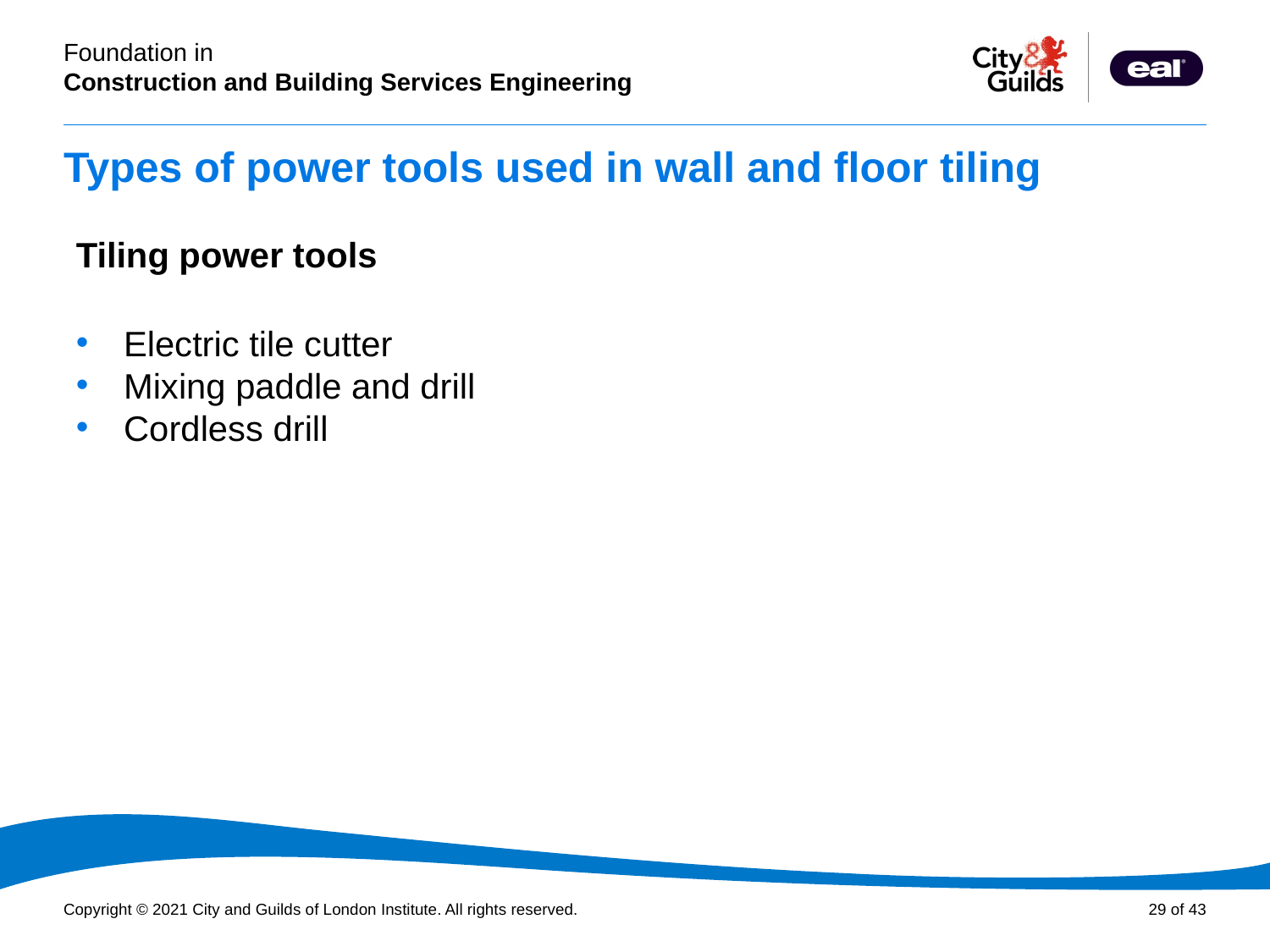

# Types of power tools used in wall and floor tiling
Tiling power tools
Electric tile cutter
Mixing paddle and drill
Cordless drill